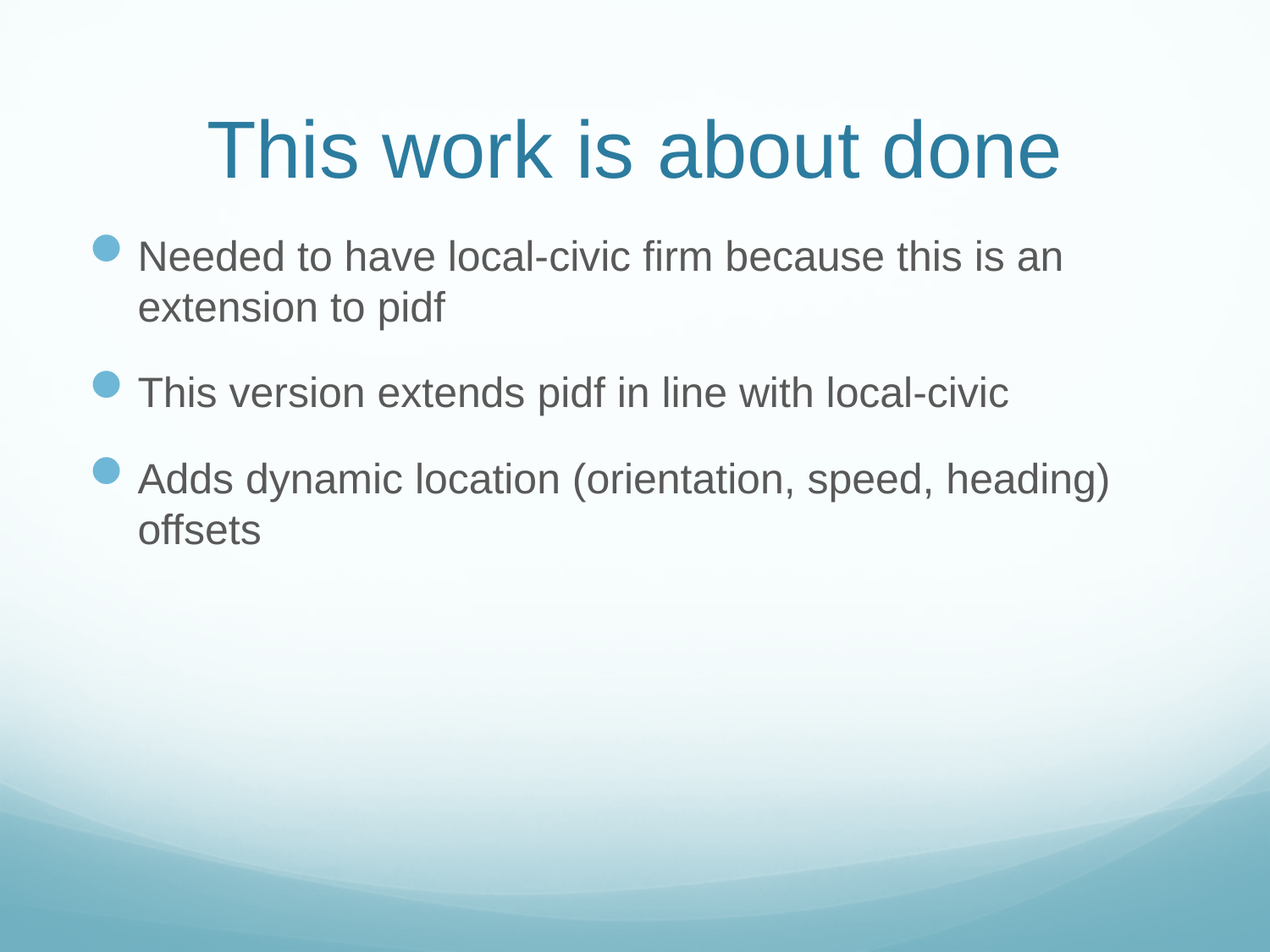

# This work is about done
Needed to have local-civic firm because this is an extension to pidf
This version extends pidf in line with local-civic
Adds dynamic location (orientation, speed, heading) offsets